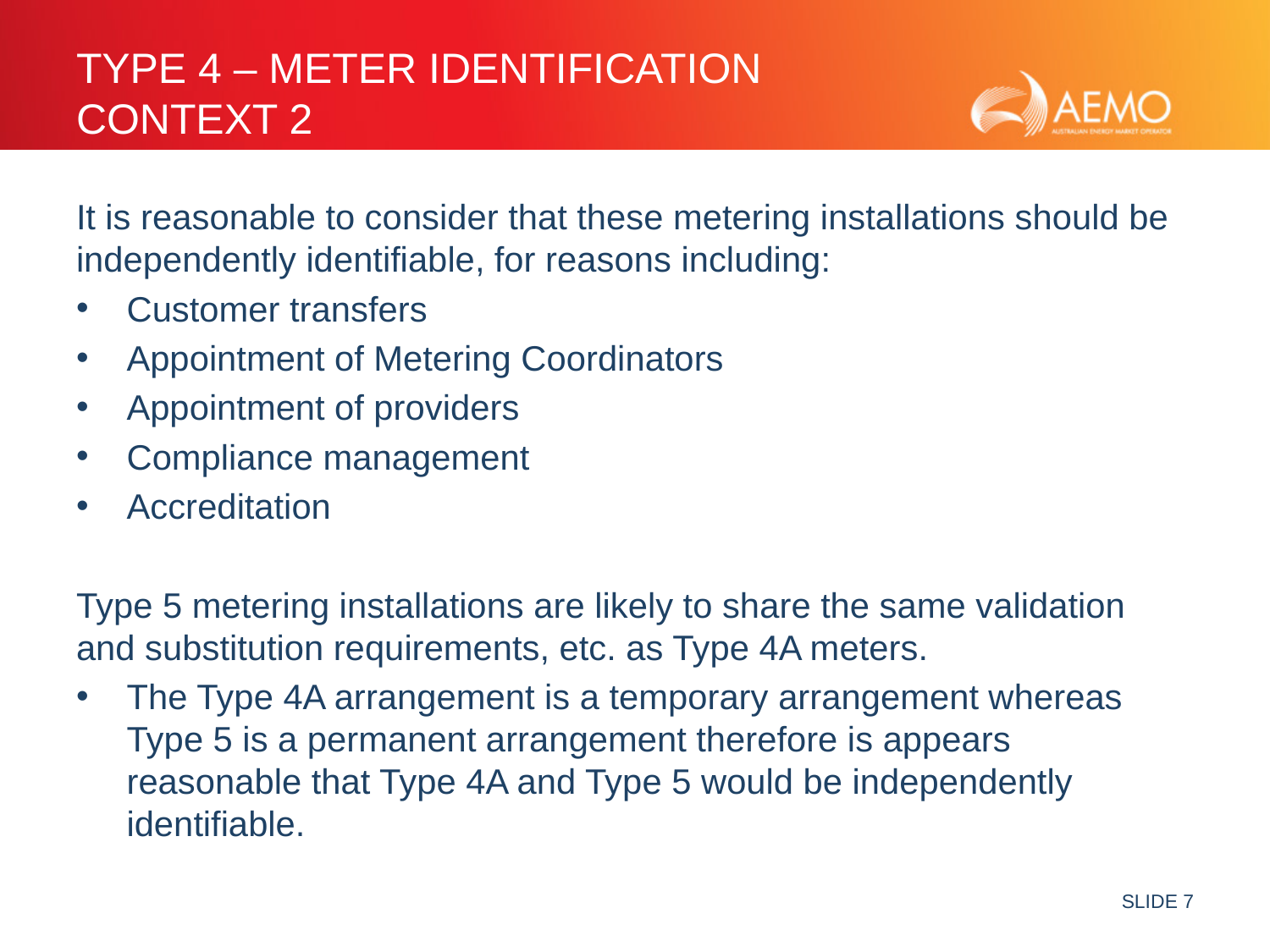

# Type 4 – Meter Identification Context 2
It is reasonable to consider that these metering installations should be independently identifiable, for reasons including:
Customer transfers
Appointment of Metering Coordinators
Appointment of providers
Compliance management
Accreditation

Type 5 metering installations are likely to share the same validation and substitution requirements, etc. as Type 4A meters.
The Type 4A arrangement is a temporary arrangement whereas Type 5 is a permanent arrangement therefore is appears reasonable that Type 4A and Type 5 would be independently identifiable.